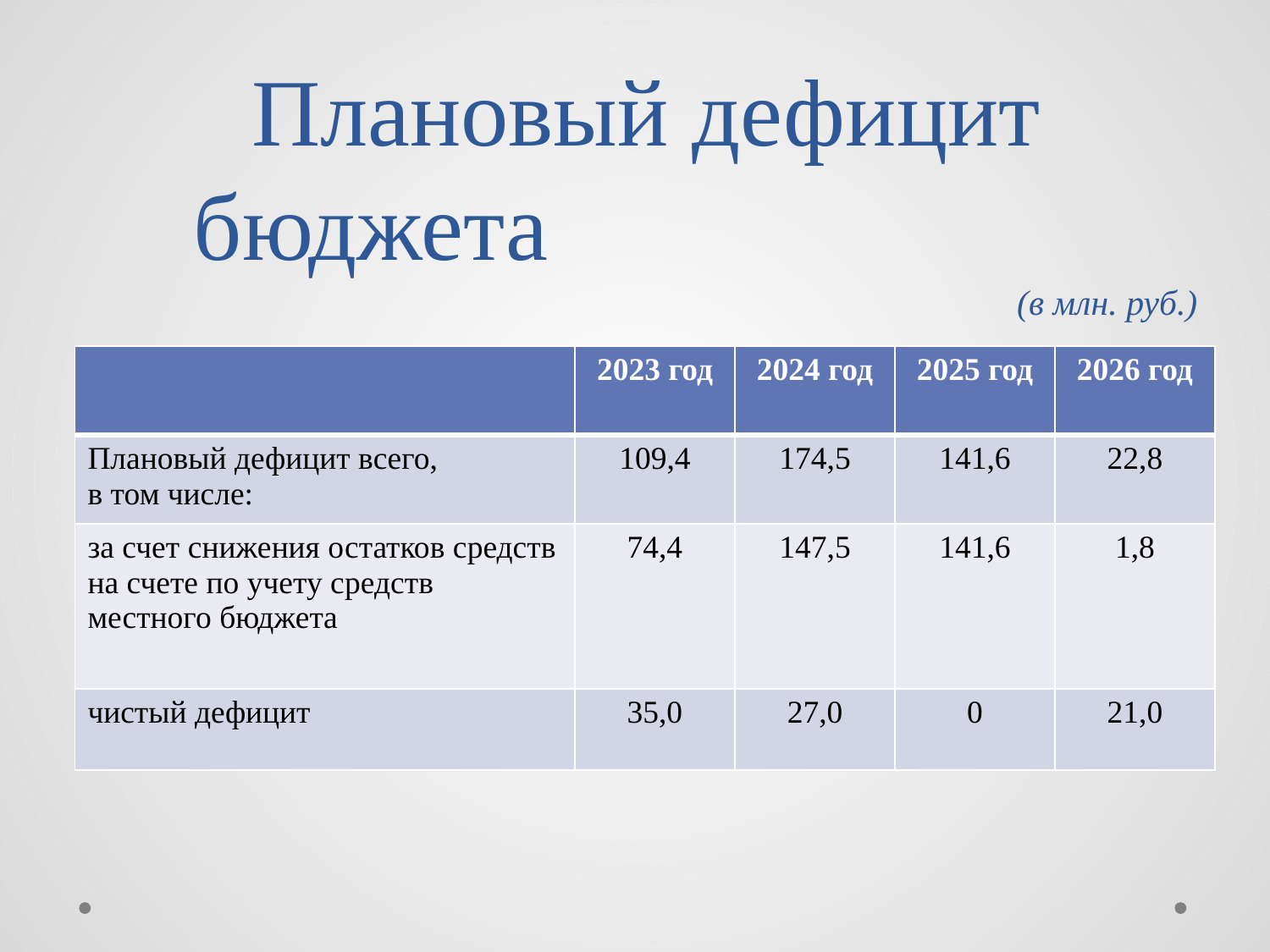

# Плановый дефицит бюджета (в млн. руб.)
|  | 2023 год | 2024 год | 2025 год | 2026 год |
| --- | --- | --- | --- | --- |
| Плановый дефицит всего, в том числе: | 109,4 | 174,5 | 141,6 | 22,8 |
| за счет снижения остатков средств на счете по учету средств местного бюджета | 74,4 | 147,5 | 141,6 | 1,8 |
| чистый дефицит | 35,0 | 27,0 | 0 | 21,0 |